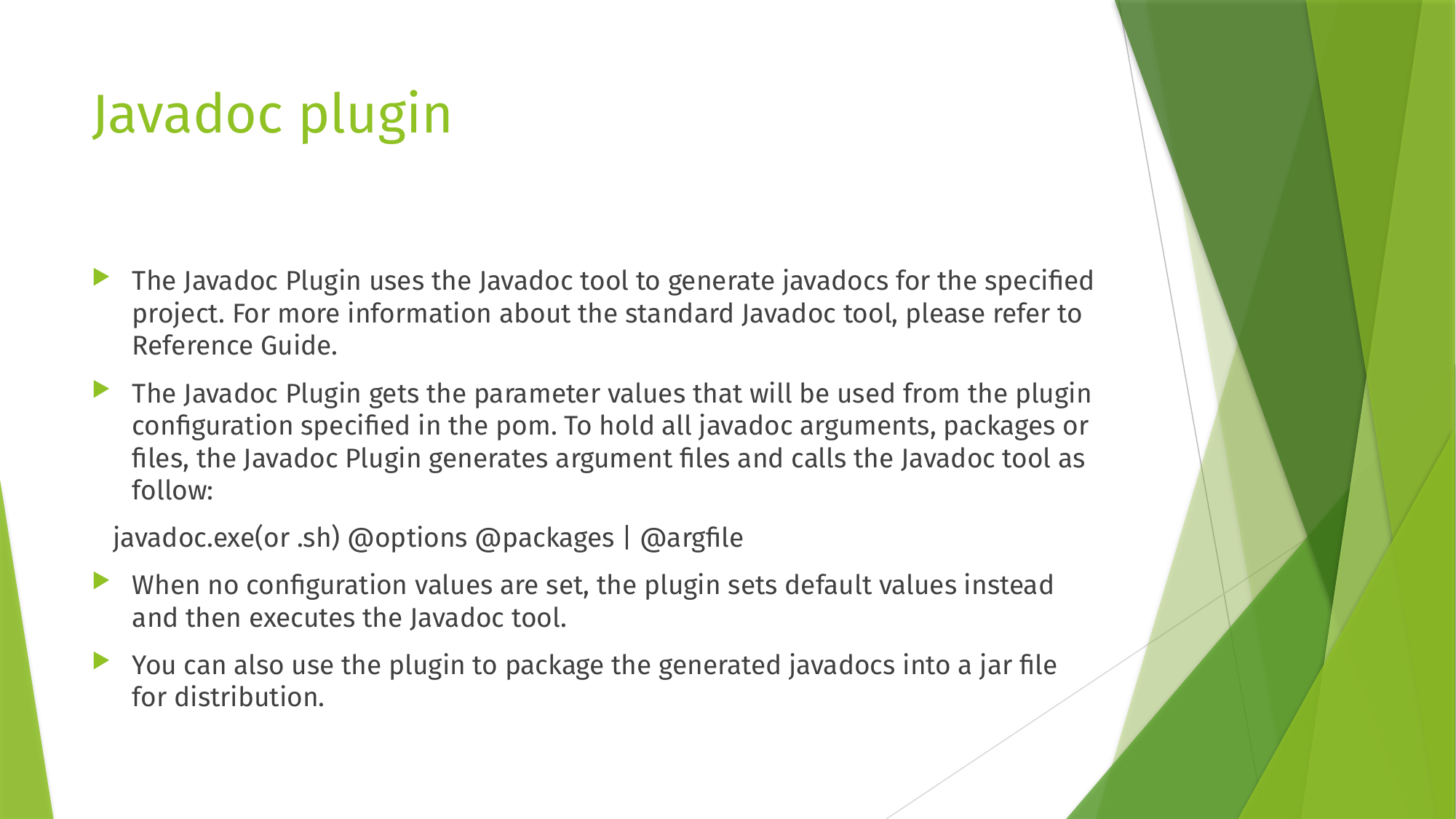

# Javadoc plugin
The Javadoc Plugin uses the Javadoc tool to generate javadocs for the specified project. For more information about the standard Javadoc tool, please refer to Reference Guide.
The Javadoc Plugin gets the parameter values that will be used from the plugin configuration specified in the pom. To hold all javadoc arguments, packages or files, the Javadoc Plugin generates argument files and calls the Javadoc tool as follow:
   javadoc.exe(or .sh) @options @packages | @argfile
When no configuration values are set, the plugin sets default values instead and then executes the Javadoc tool.
You can also use the plugin to package the generated javadocs into a jar file for distribution.